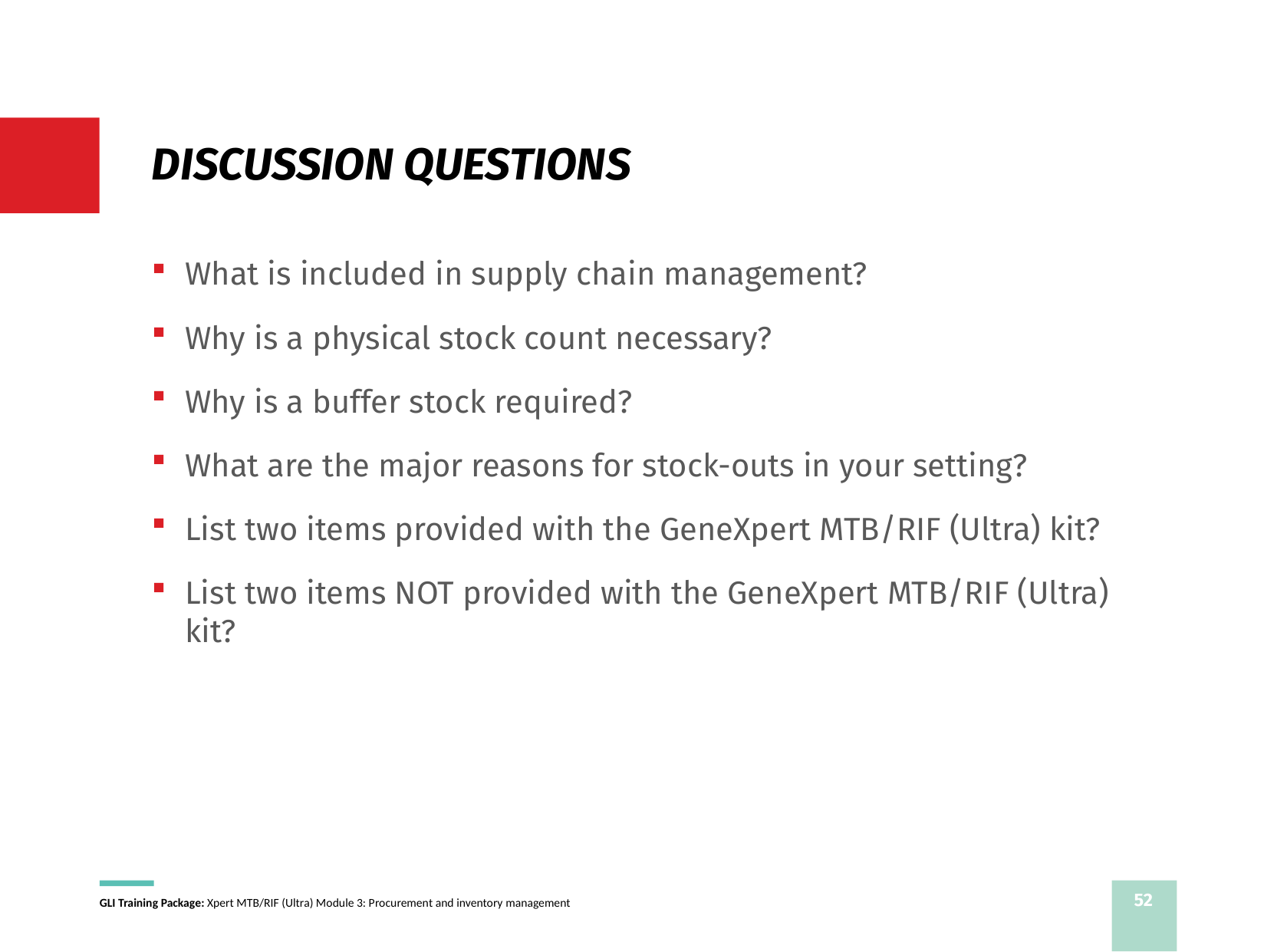

# DISCUSSION QUESTIONS
What is included in supply chain management?
Why is a physical stock count necessary?
Why is a buffer stock required?
What are the major reasons for stock-outs in your setting?
List two items provided with the GeneXpert MTB/RIF (Ultra) kit?
List two items NOT provided with the GeneXpert MTB/RIF (Ultra) kit?